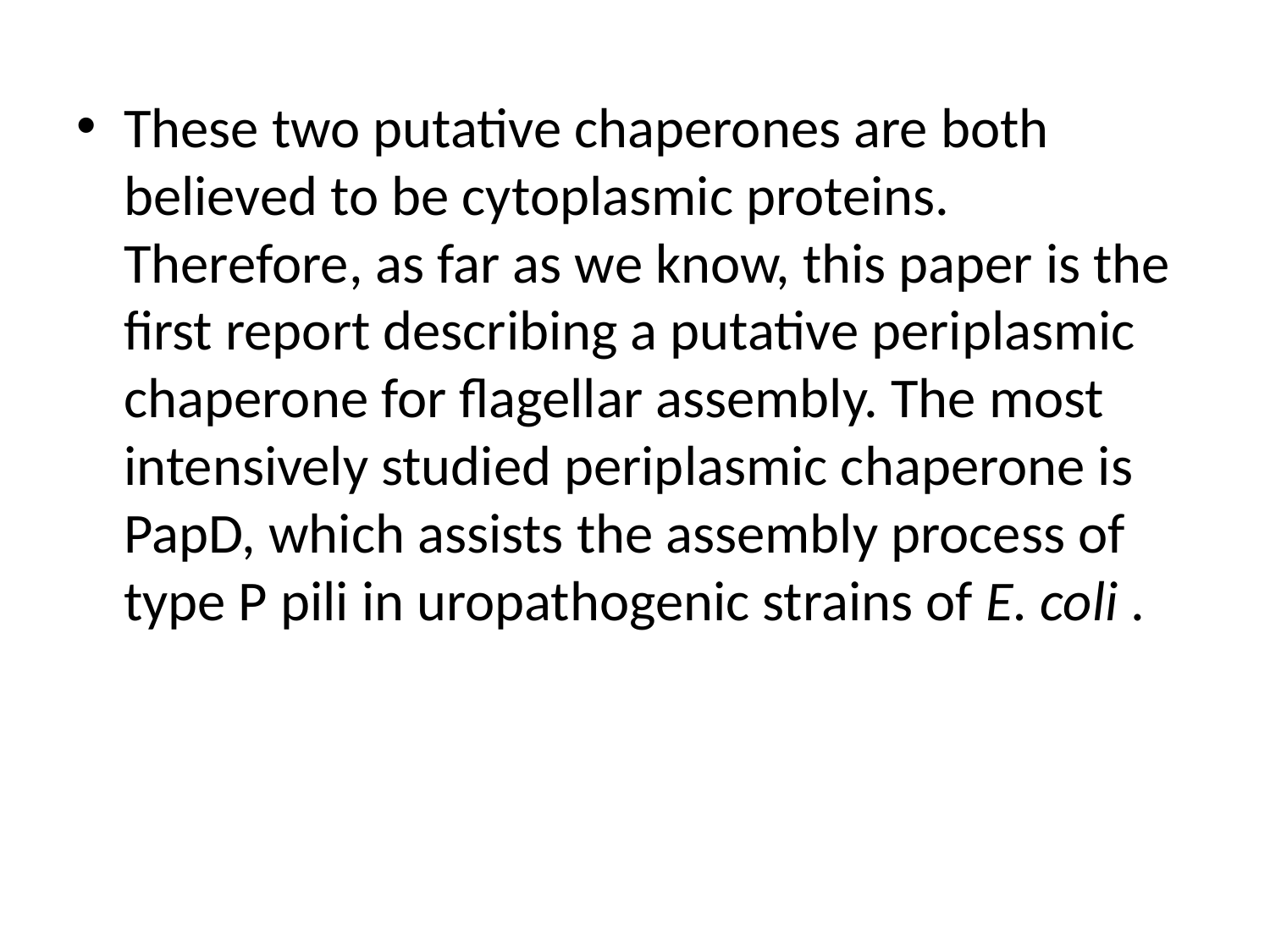

These two putative chaperones are both believed to be cytoplasmic proteins. Therefore, as far as we know, this paper is the first report describing a putative periplasmic chaperone for flagellar assembly. The most intensively studied periplasmic chaperone is PapD, which assists the assembly process of type P pili in uropathogenic strains of E. coli .